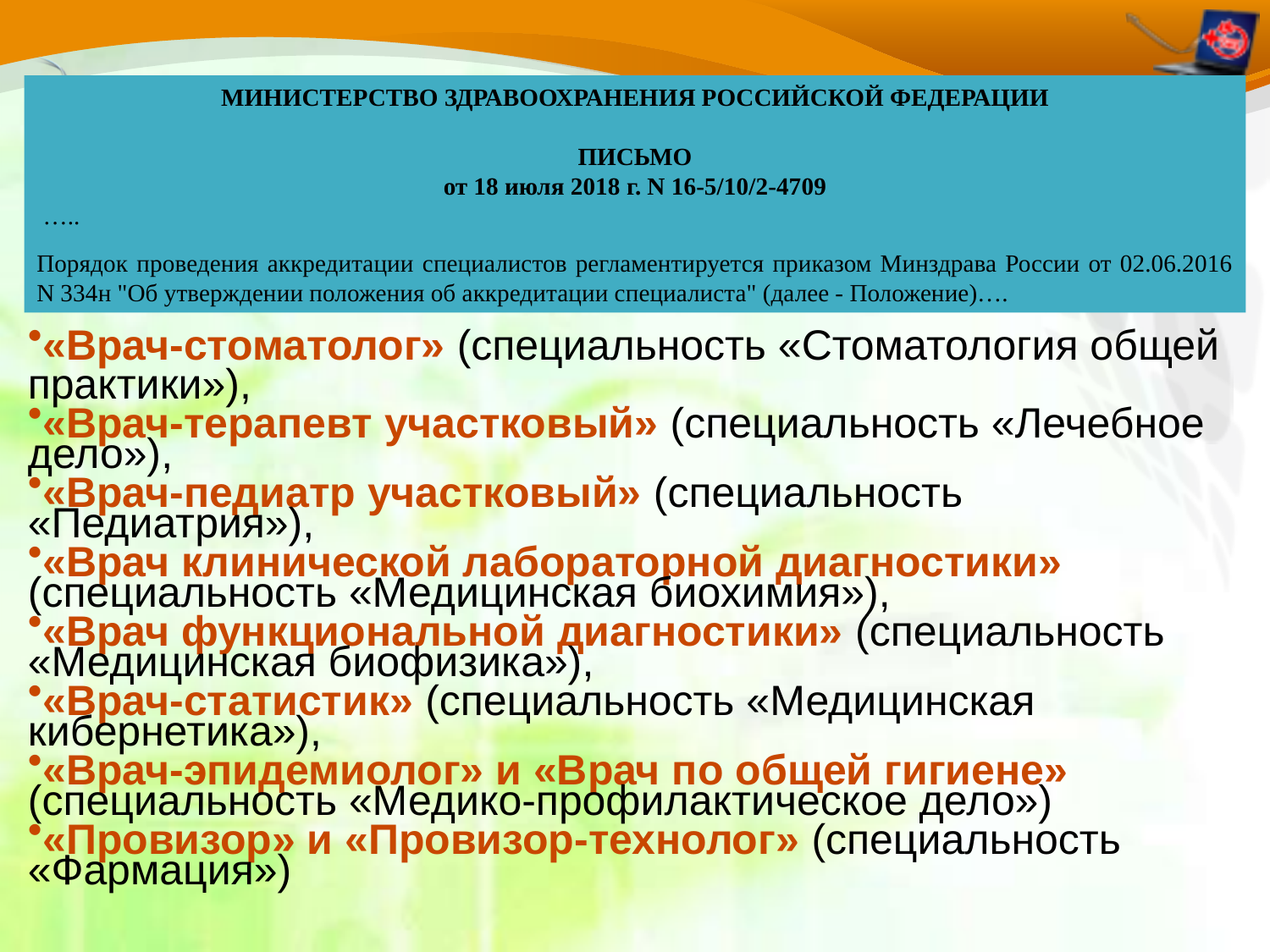

МИНИСТЕРСТВО ЗДРАВООХРАНЕНИЯ РОССИЙСКОЙ ФЕДЕРАЦИИ

ПИСЬМО
от 18 июля 2018 г. N 16-5/10/2-4709
 …..
Порядок проведения аккредитации специалистов регламентируется приказом Минздрава России от 02.06.2016 N 334н "Об утверждении положения об аккредитации специалиста" (далее - Положение)….
«Врач-стоматолог» (специальность «Стоматология общей
практики»),
«Врач-терапевт участковый» (специальность «Лечебное дело»),
«Врач-педиатр участковый» (специальность «Педиатрия»),
«Врач клинической лабораторной диагностики» (специальность «Медицинская биохимия»),
«Врач функциональной диагностики» (специальность «Медицинская биофизика»),
«Врач-статистик» (специальность «Медицинская кибернетика»),
«Врач-эпидемиолог» и «Врач по общей гигиене» (специальность «Медико-профилактическое дело»)
«Провизор» и «Провизор-технолог» (специальность «Фармация»)